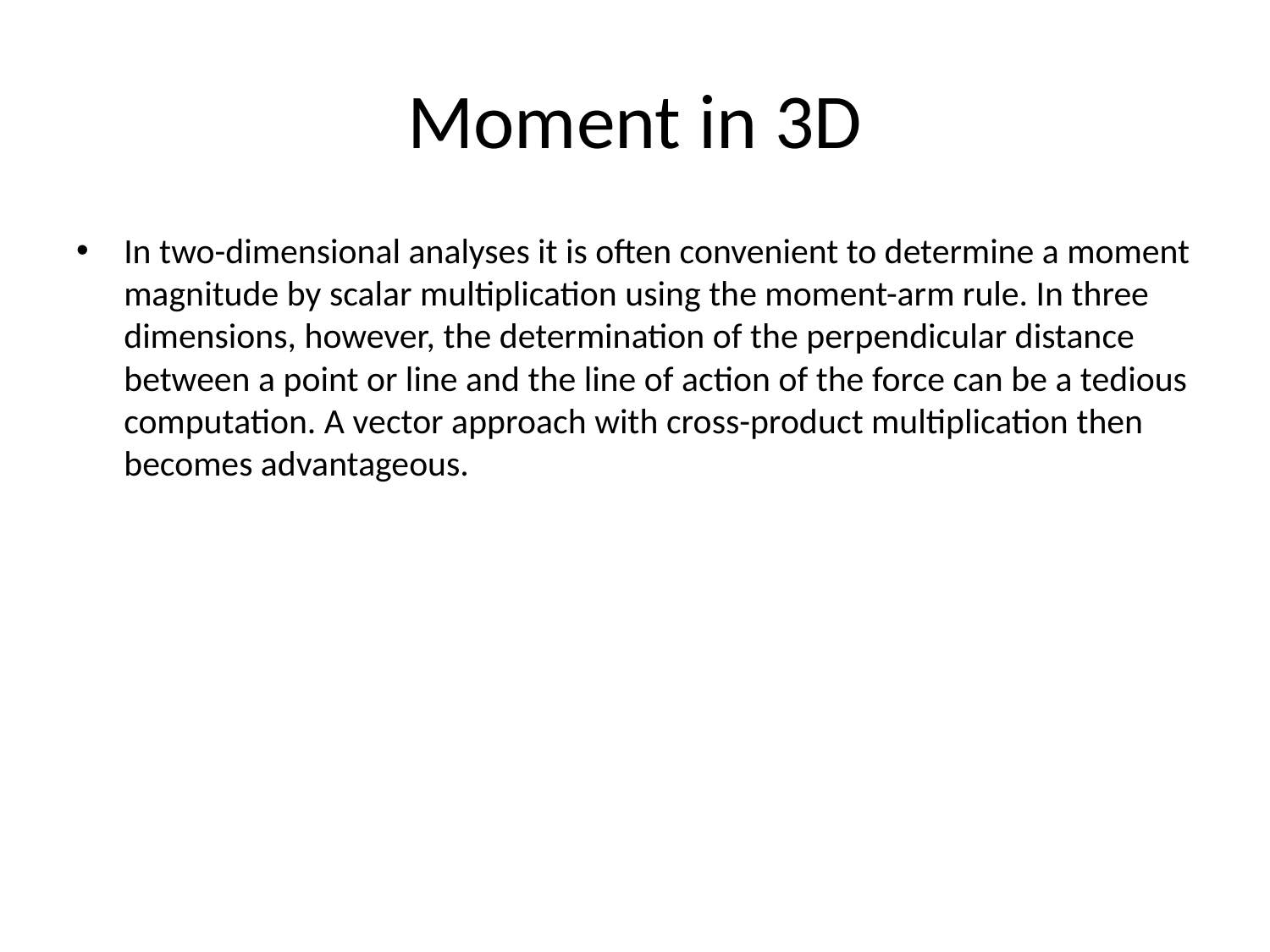

# Moment in 3D
In two-dimensional analyses it is often convenient to determine a moment magnitude by scalar multiplication using the moment-arm rule. In three dimensions, however, the determination of the perpendicular distance between a point or line and the line of action of the force can be a tedious computation. A vector approach with cross-product multiplication then becomes advantageous.